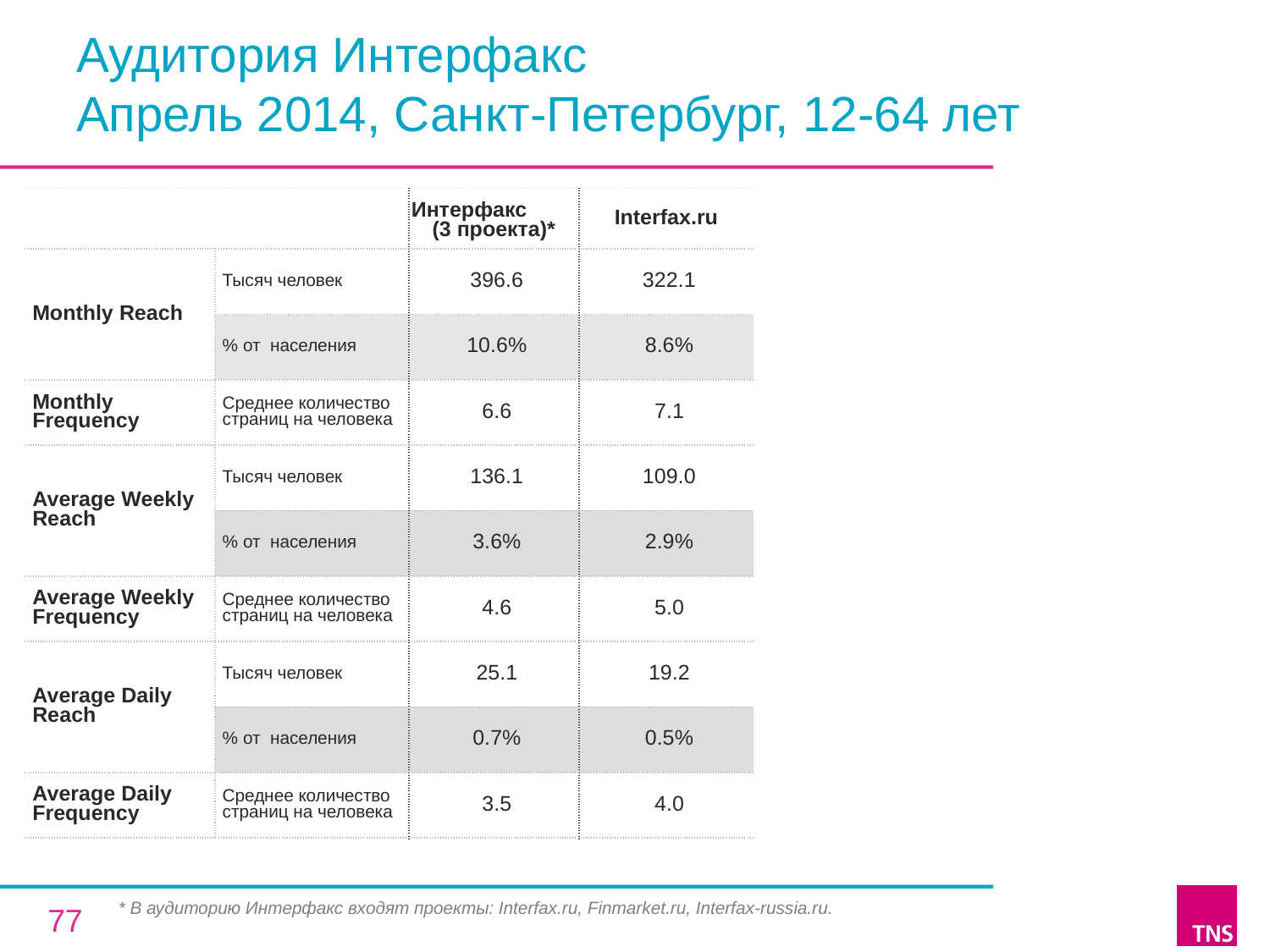

# Аудитория Интерфакс Апрель 2014, Санкт-Петербург, 12-64 лет
|  |  | Интерфакс (3 проекта)\* | Interfax.ru |
| --- | --- | --- | --- |
| Monthly Reach | Тысяч человек | 396.6 | 322.1 |
|  | % от населения | 10.6% | 8.6% |
| Monthly Frequency | Среднее количество страниц на человека | 6.6 | 7.1 |
| Average Weekly Reach | Тысяч человек | 136.1 | 109.0 |
|  | % от населения | 3.6% | 2.9% |
| Average Weekly Frequency | Среднее количество страниц на человека | 4.6 | 5.0 |
| Average Daily Reach | Тысяч человек | 25.1 | 19.2 |
|  | % от населения | 0.7% | 0.5% |
| Average Daily Frequency | Среднее количество страниц на человека | 3.5 | 4.0 |
* В аудиторию Интерфакс входят проекты: Interfax.ru, Finmarket.ru, Interfax-russia.ru.
77